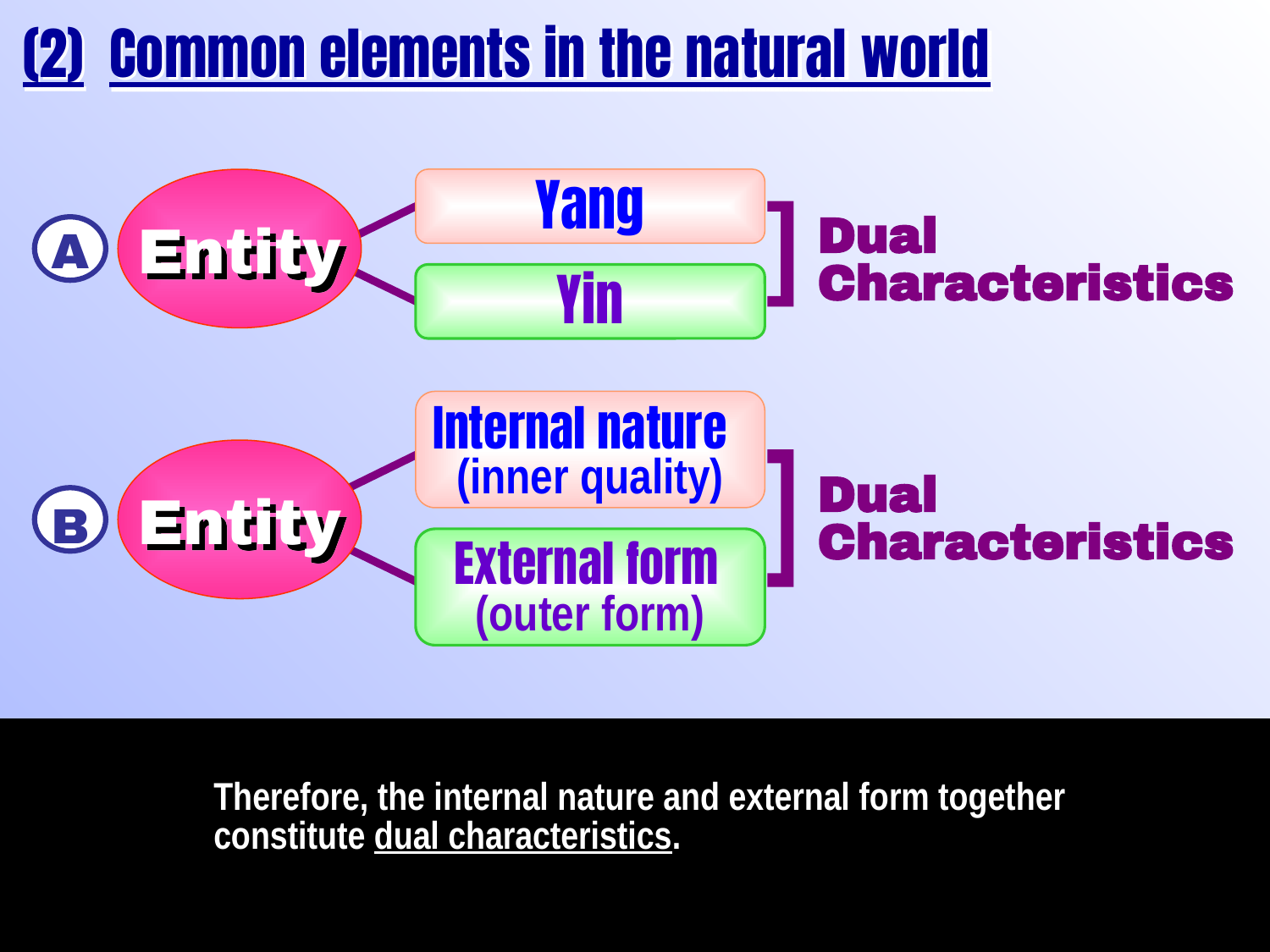

(2)
  Common elements in the natural world
Entity

Yang
Dual
Characteristics

]
A

Yin

(inner quality)
Internal nature
Dual
Characteristics
Entity

]
B

(outer form)
External form

Therefore, the internal nature and external form together constitute dual characteristics.